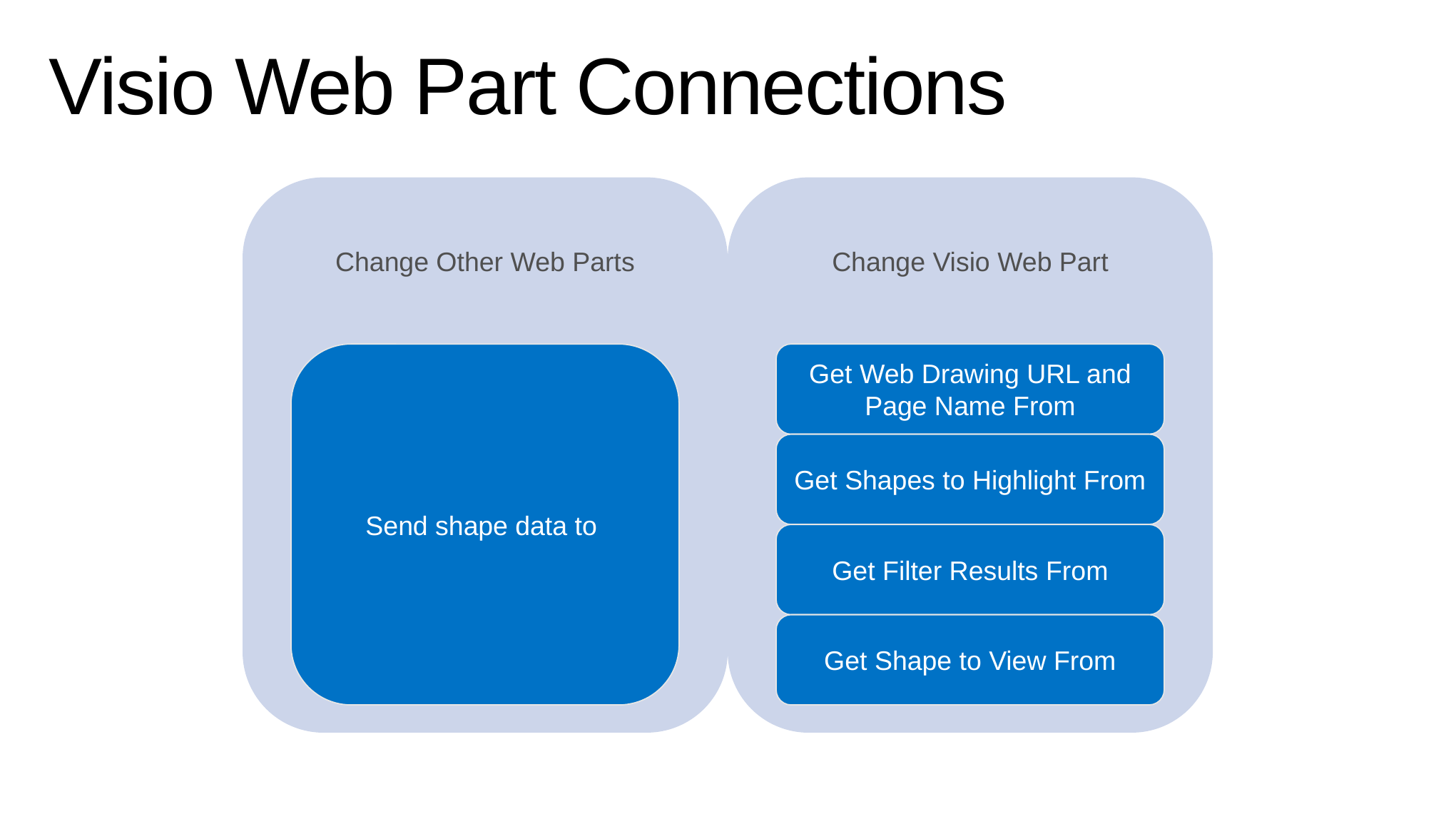

# Visio Web Part Connections
Change Other Web Parts
Send shape data to
Change Visio Web Part
Get Web Drawing URL and Page Name From
Get Shapes to Highlight From
Get Filter Results From
Get Shape to View From